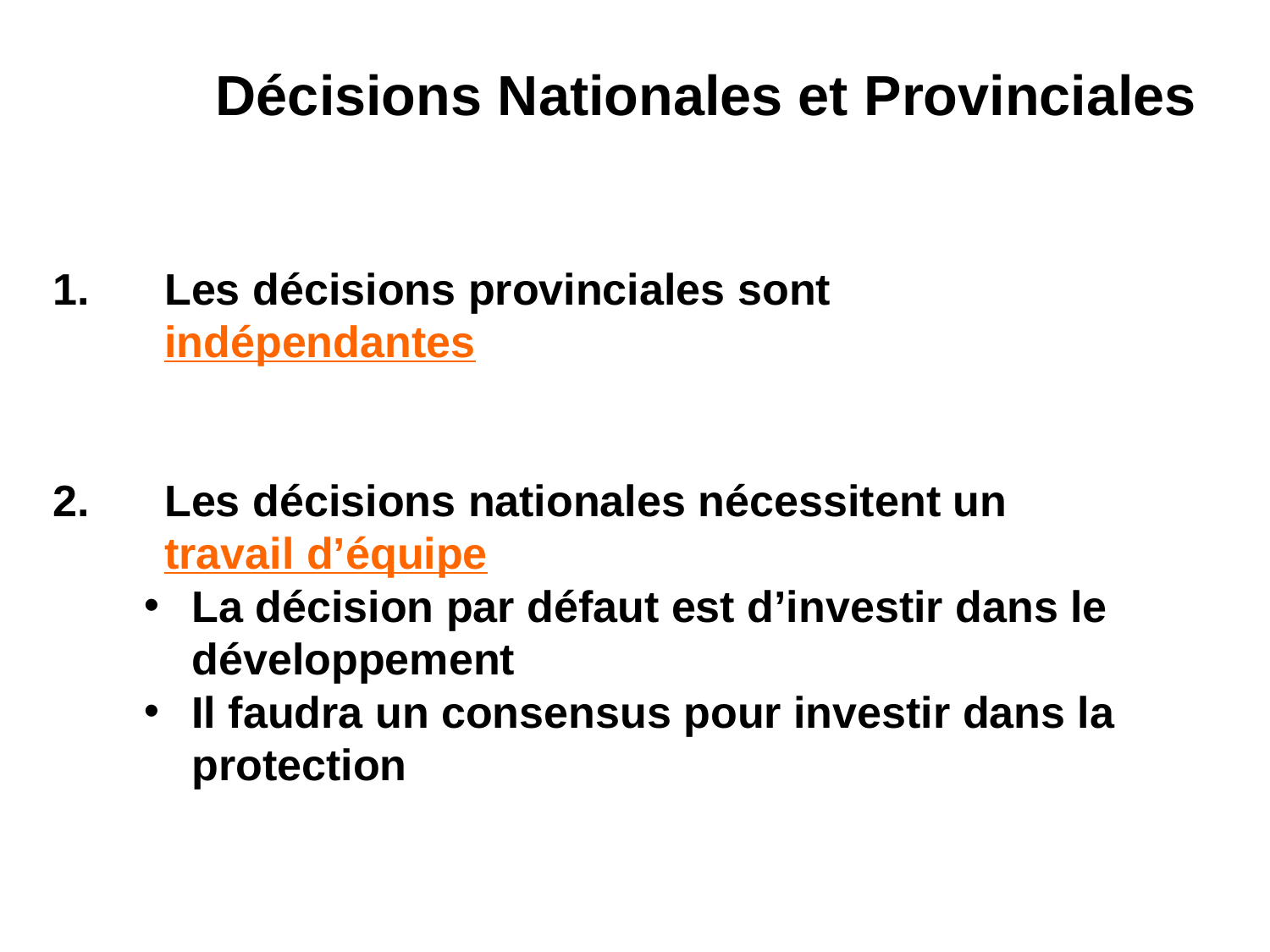

Décisions Nationales et Provinciales
Les décisions provinciales sont indépendantes

Les décisions nationales nécessitent un travail d’équipe
La décision par défaut est d’investir dans le développement
Il faudra un consensus pour investir dans la protection